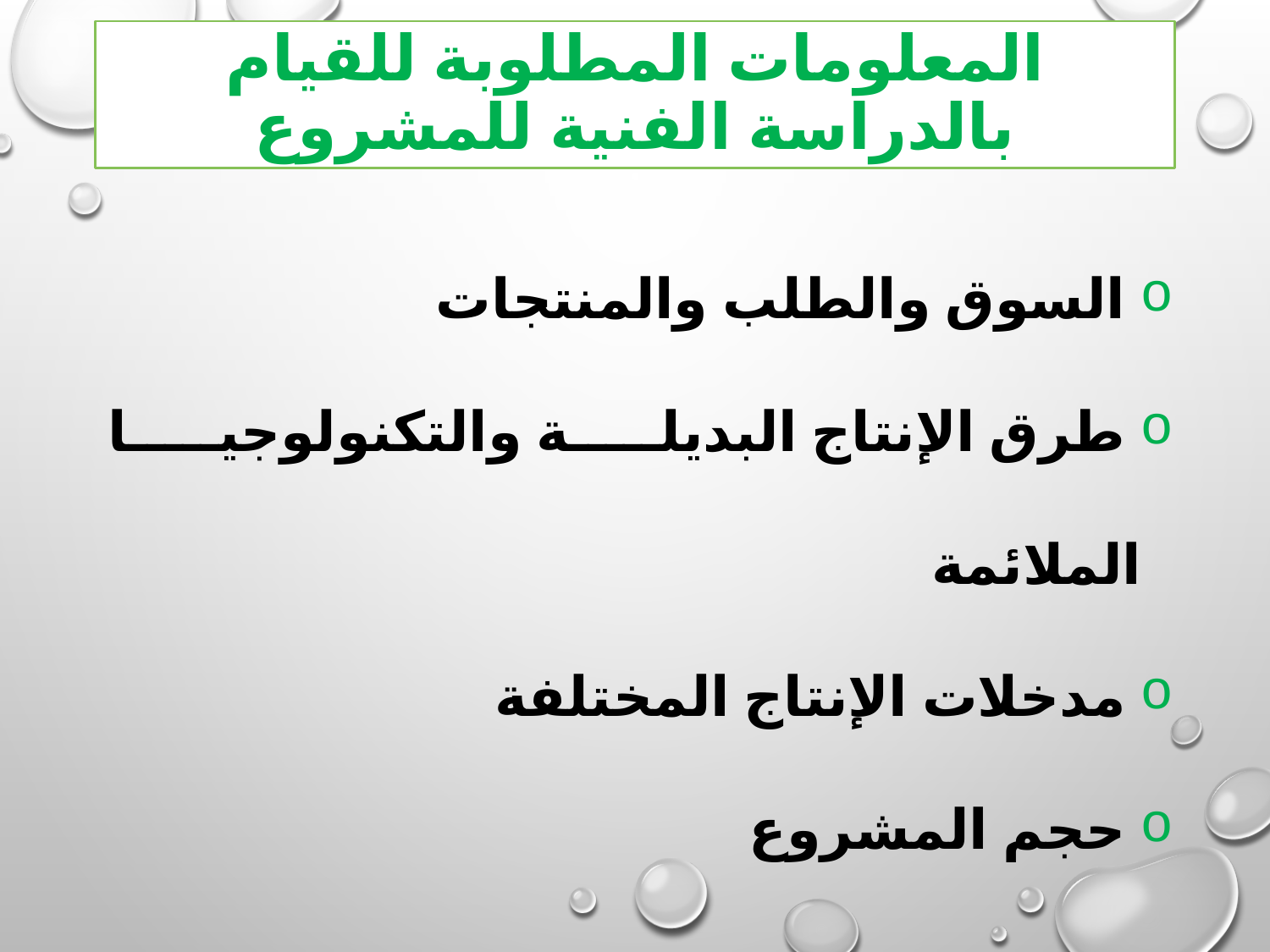

# المعلومات المطلوبة للقيام بالدراسة الفنية للمشروع
 السوق والطلب والمنتجات
 طرق الإنتاج البديلة والتكنولوجيا الملائمة
 مدخلات الإنتاج المختلفة
 حجم المشروع